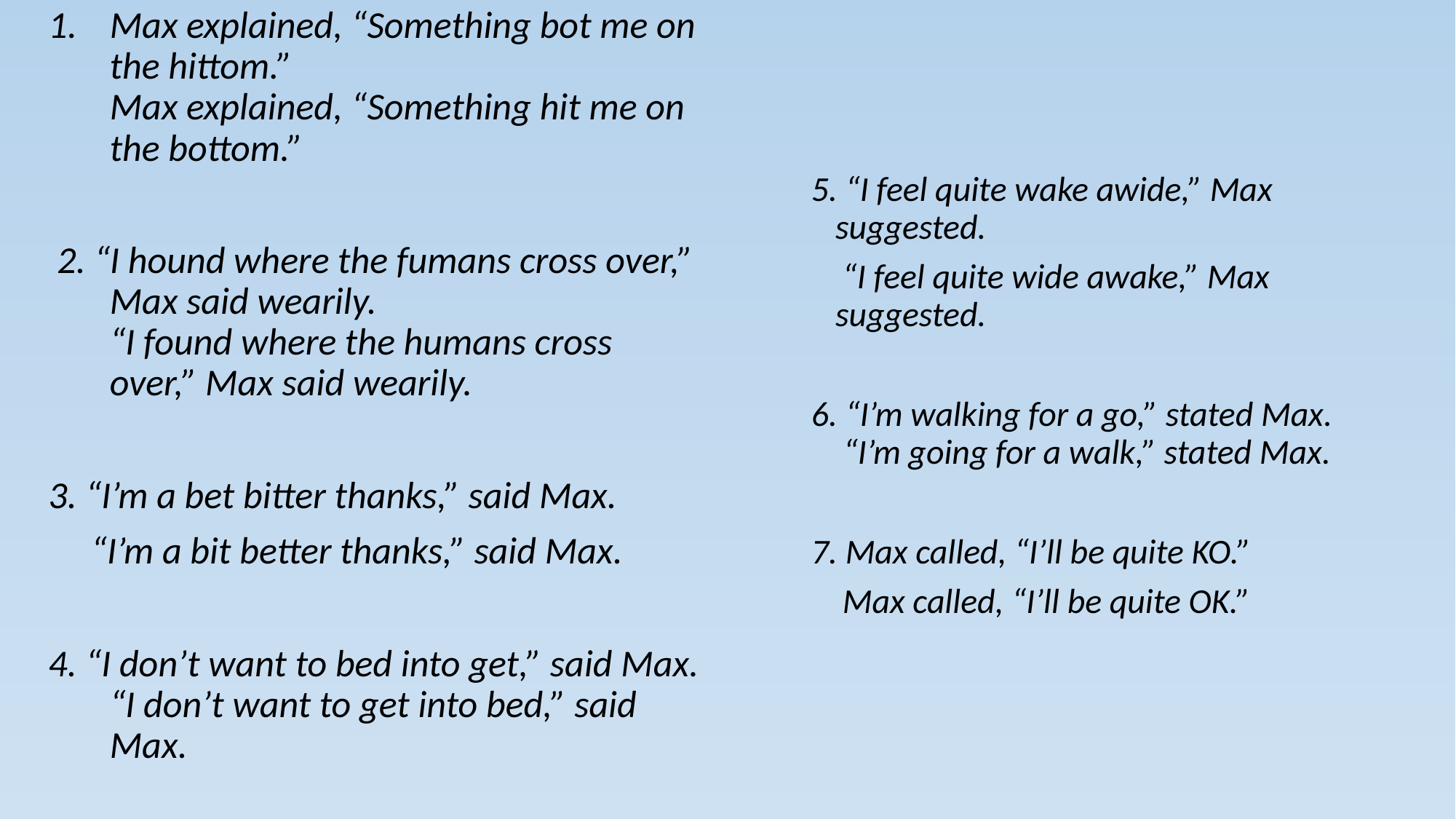

Max explained, “Something bot me on the hittom.”
Max explained, “Something hit me on the bottom.”

 2. “I hound where the fumans cross over,” Max said wearily.
“I found where the humans cross over,” Max said wearily.

3. “I’m a bet bitter thanks,” said Max.
     “I’m a bit better thanks,” said Max.

4. “I don’t want to bed into get,” said Max.
“I don’t want to get into bed,” said Max.

5. “I feel quite wake awide,” Max suggested.
    “I feel quite wide awake,” Max suggested.

6. “I’m walking for a go,” stated Max.
 “I’m going for a walk,” stated Max.

7. Max called, “I’ll be quite KO.”
    Max called, “I’ll be quite OK.”